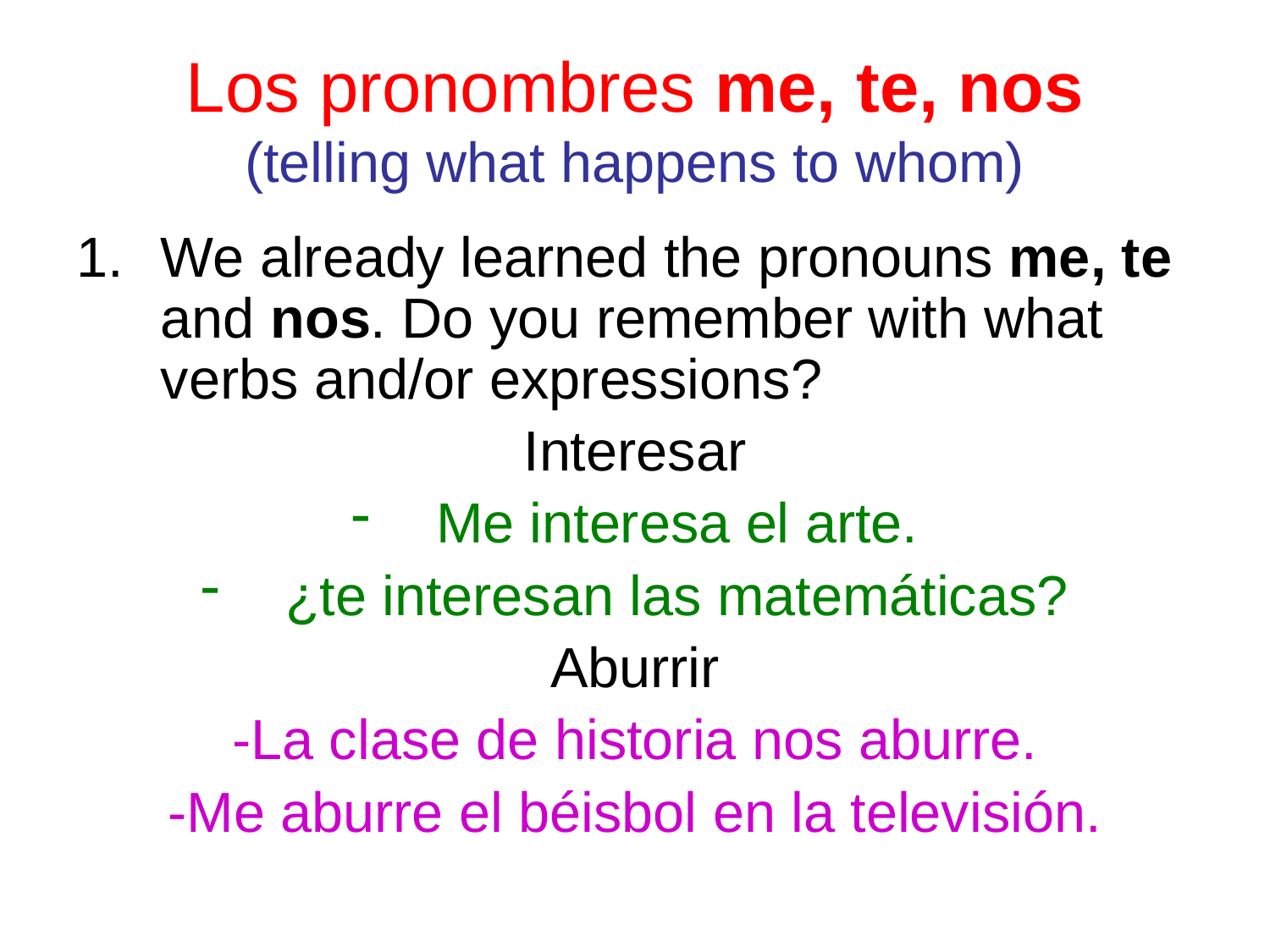

# Los pronombres me, te, nos (telling what happens to whom)
We already learned the pronouns me, te and nos. Do you remember with what verbs and/or expressions?
Interesar
Me interesa el arte.
¿te interesan las matemáticas?
Aburrir
-La clase de historia nos aburre.
-Me aburre el béisbol en la televisión.